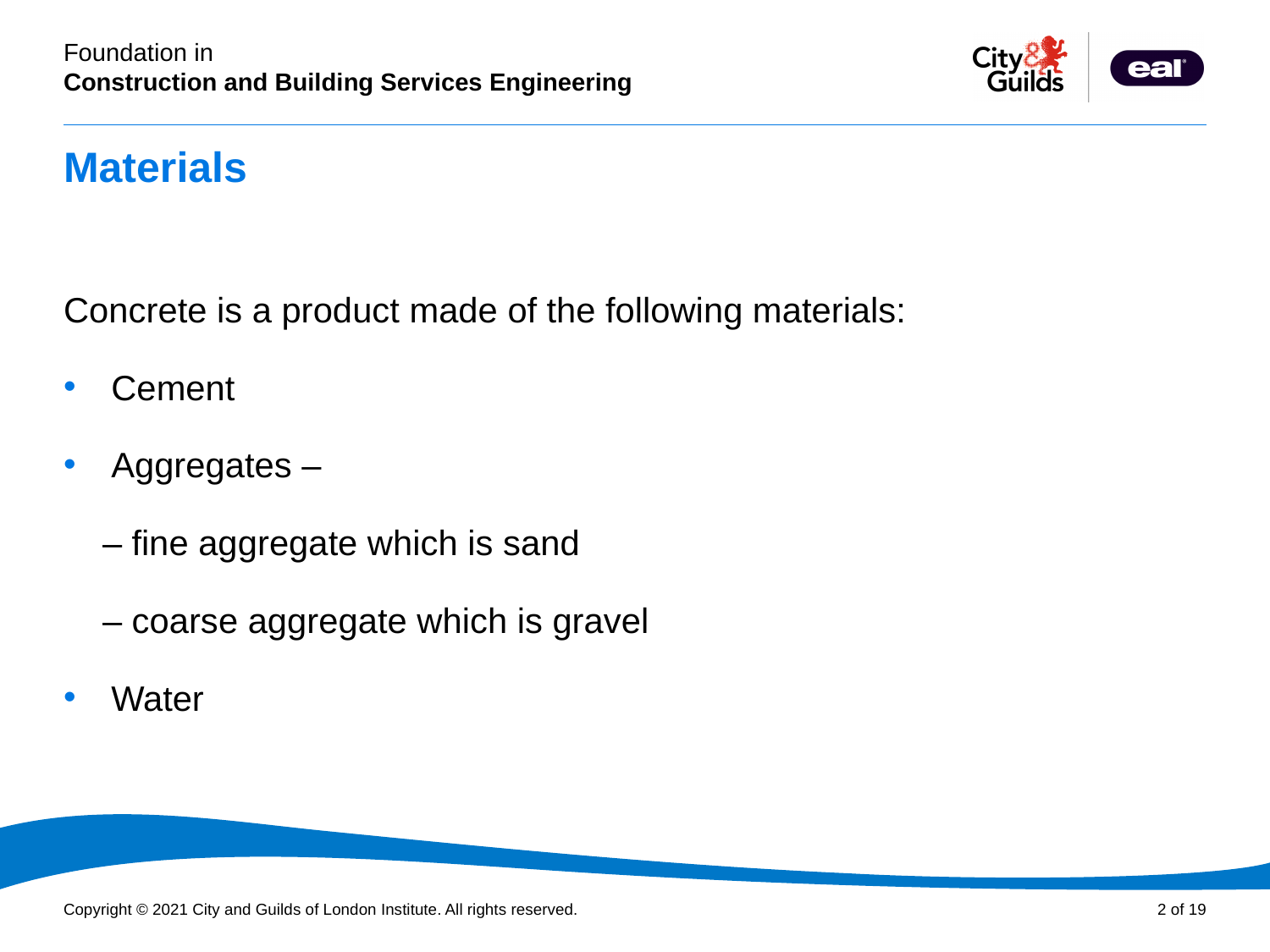

# Materials

Concrete is a product made of the following materials:
Cement
Aggregates –
    – fine aggregate which is sand
    – coarse aggregate which is gravel
Water